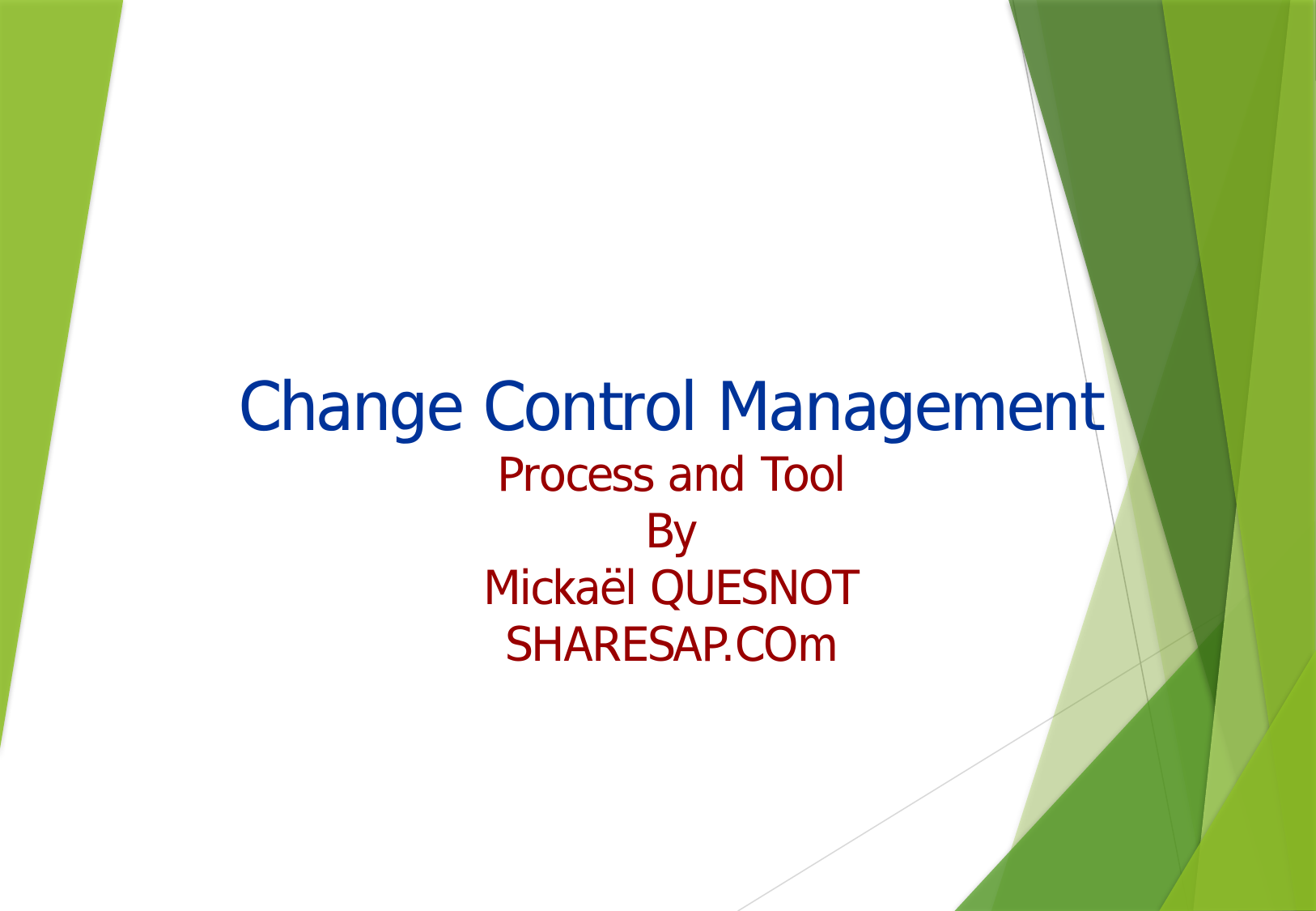

Change Control Management
Process and Tool
By
Mickaël QUESNOT
SHARESAP.COm